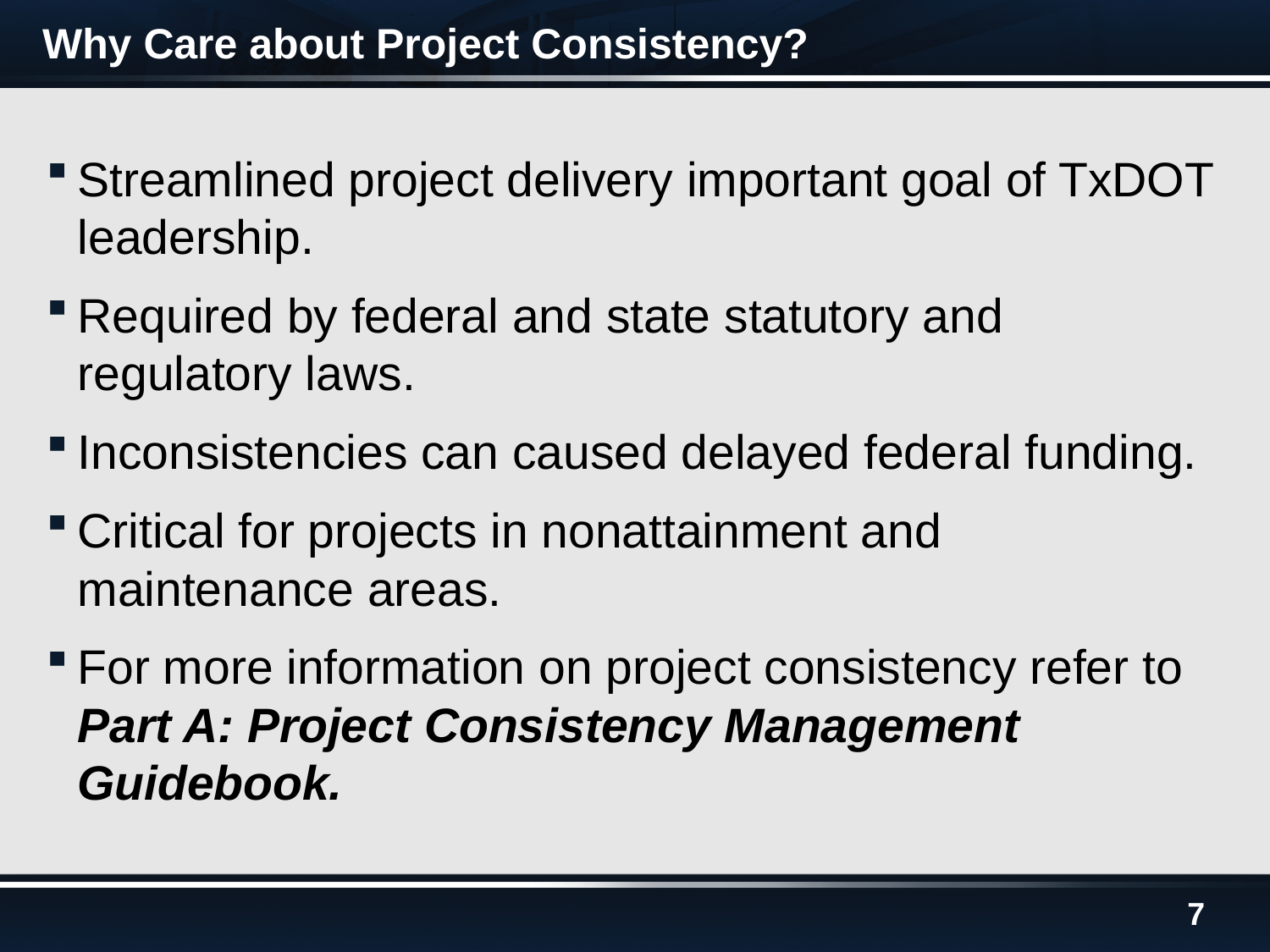

# Why Care about Project Consistency?
Streamlined project delivery important goal of TxDOT leadership.
Required by federal and state statutory and regulatory laws.
Inconsistencies can caused delayed federal funding.
Critical for projects in nonattainment and maintenance areas.
For more information on project consistency refer to Part A: Project Consistency Management Guidebook.